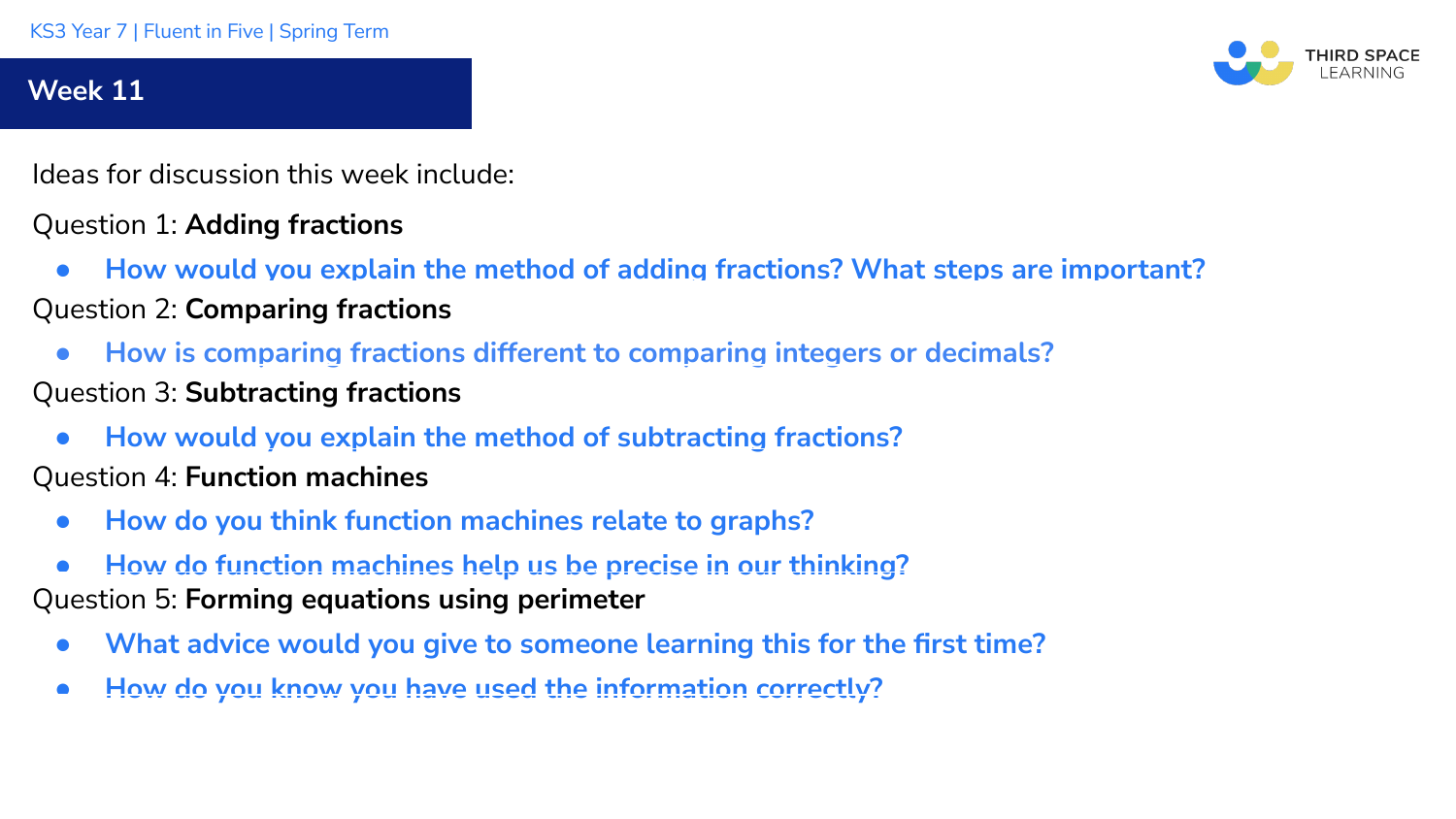

Week 11
| Ideas for discussion this week include: |
| --- |
| Question 1: Adding fractions How would you explain the method of adding fractions? What steps are important? |
| Question 2: Comparing fractions How is comparing fractions different to comparing integers or decimals? |
| Question 3: Subtracting fractions How would you explain the method of subtracting fractions? |
| Question 4: Function machines How do you think function machines relate to graphs? How do function machines help us be precise in our thinking? |
| Question 5: Forming equations using perimeter What advice would you give to someone learning this for the first time? How do you know you have used the information correctly? |